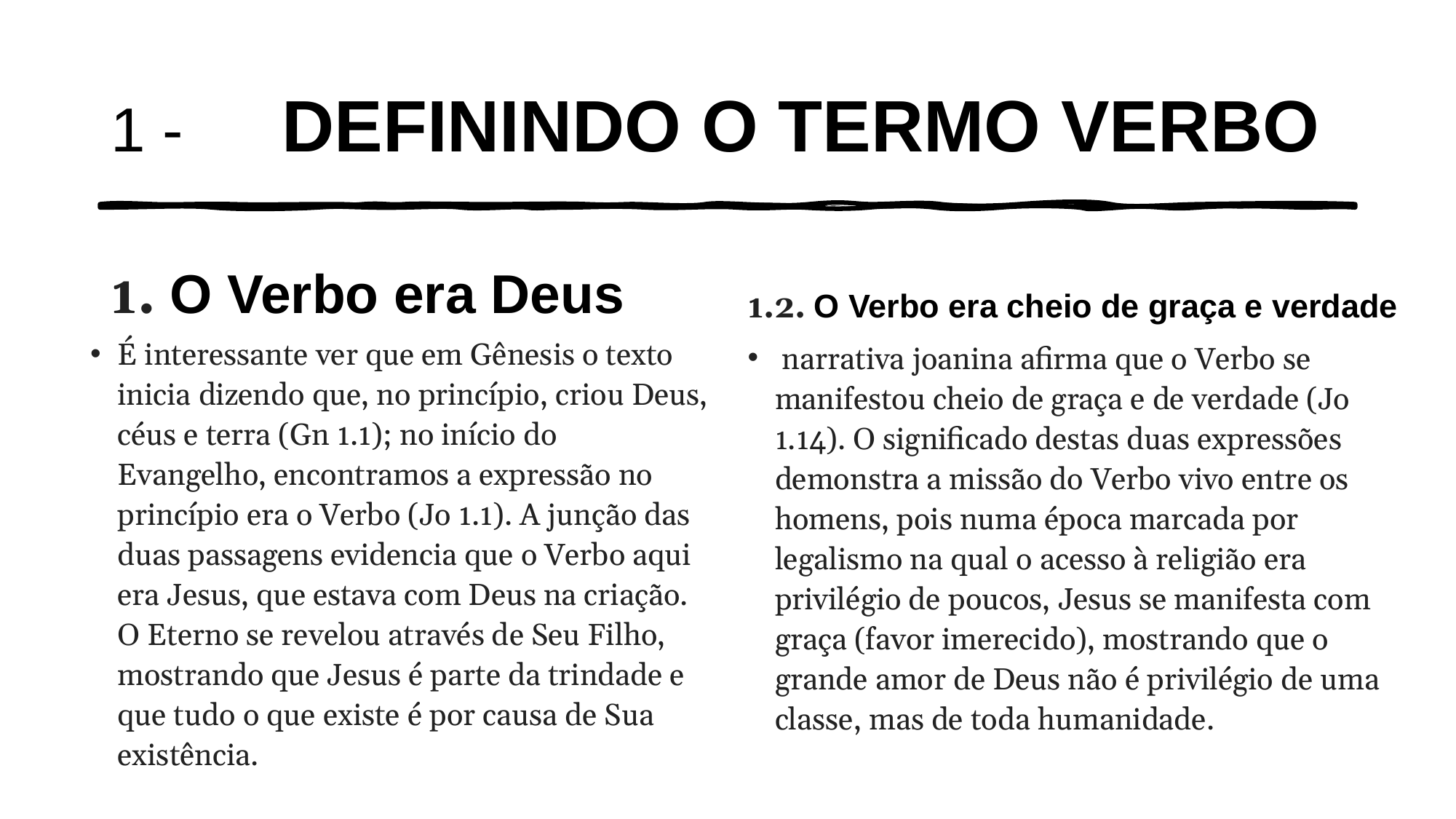

# 1 -     DEFININDO O TERMO VERBO
1. O Verbo era Deus
1.2. O Verbo era cheio de graça e verdade
É interessante ver que em Gênesis o texto inicia dizendo que, no princípio, criou Deus, céus e terra (Gn 1.1); no início do Evangelho, encontramos a expressão no princípio era o Verbo (Jo 1.1). A junção das duas passagens evidencia que o Verbo aqui era Jesus, que estava com Deus na criação. O Eterno se revelou através de Seu Filho, mostrando que Jesus é parte da trindade e que tudo o que existe é por causa de Sua existência.
 narrativa joanina afirma que o Verbo se manifestou cheio de graça e de verdade (Jo 1.14). O significado destas duas expressões demonstra a missão do Verbo vivo entre os homens, pois numa época marcada por legalismo na qual o acesso à religião era privilégio de poucos, Jesus se manifesta com graça (favor imerecido), mostrando que o grande amor de Deus não é privilégio de uma classe, mas de toda humanidade.